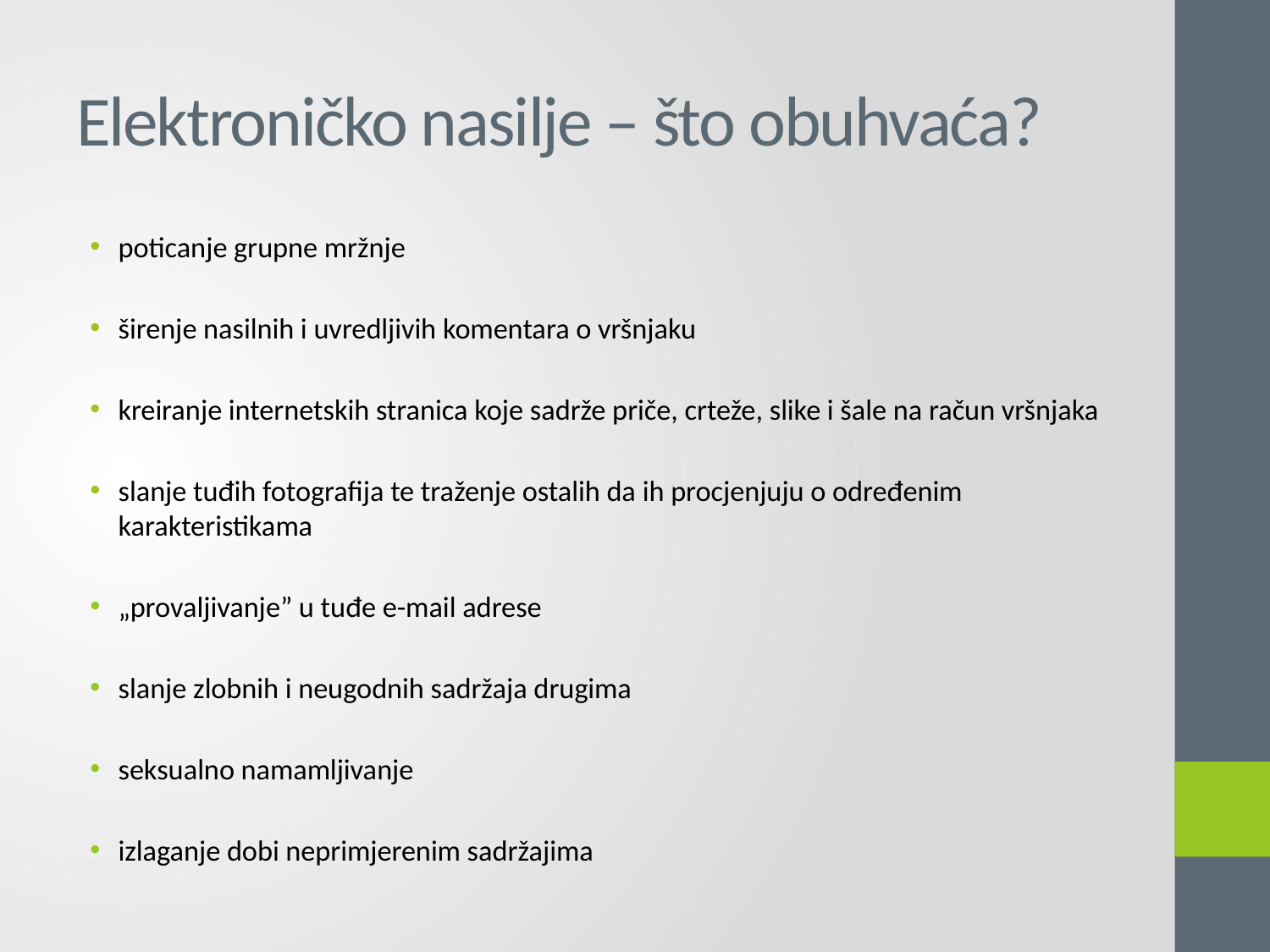

# Elektroničko nasilje – što obuhvaća?
poticanje grupne mržnje

širenje nasilnih i uvredljivih komentara o vršnjaku

kreiranje internetskih stranica koje sadrže priče, crteže, slike i šale na račun vršnjaka

slanje tuđih fotografija te traženje ostalih da ih procjenjuju o određenim karakteristikama

„provaljivanje” u tuđe e-mail adrese

slanje zlobnih i neugodnih sadržaja drugima

seksualno namamljivanje

izlaganje dobi neprimjerenim sadržajima